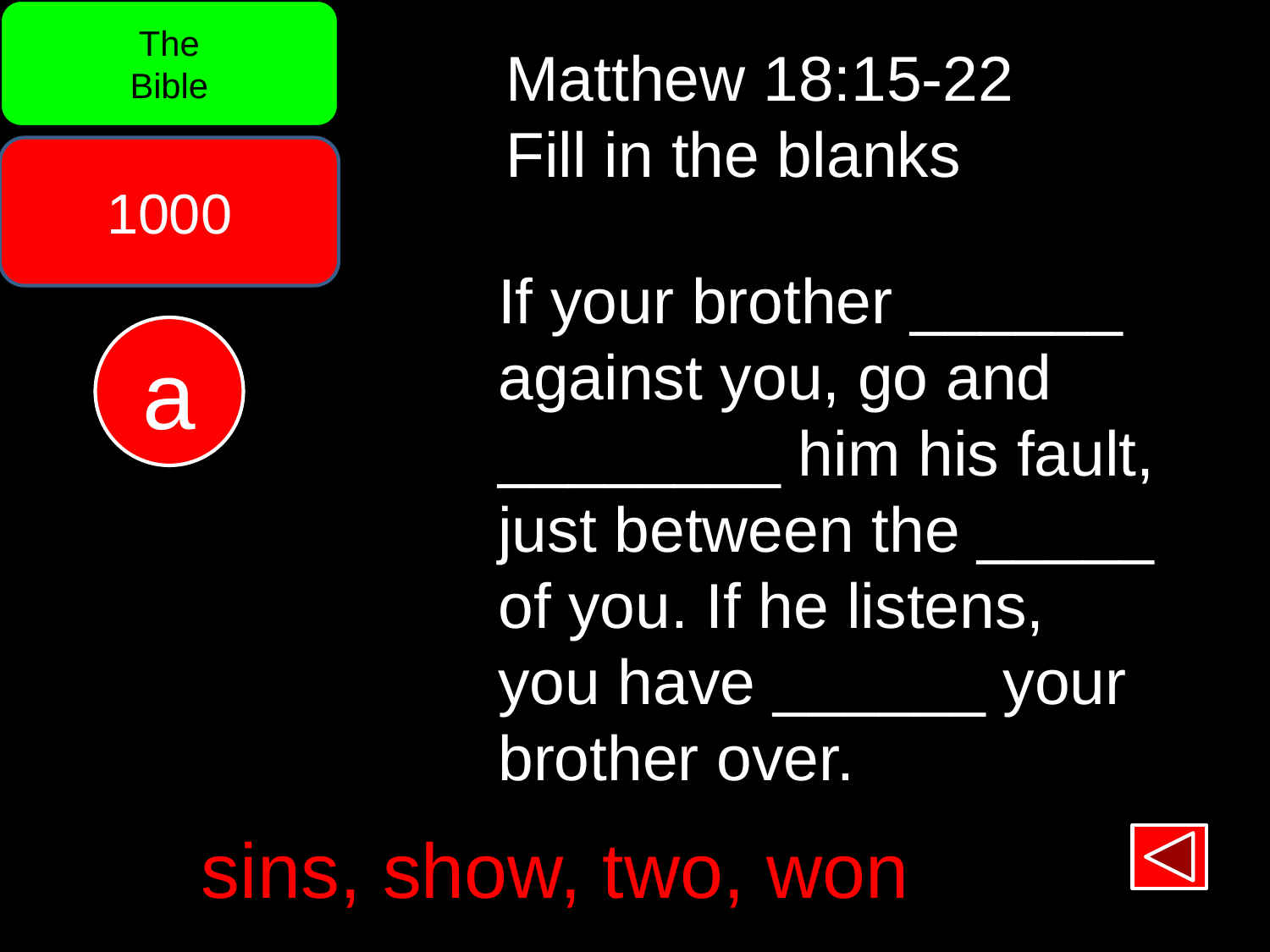

The
Bible
Matthew 18:15-22
Fill in the blanks
1000
If your brother ______
against you, go and
________ him his fault,
just between the _____
of you. If he listens,
you have ______ your
brother over.
a
sins, show, two, won